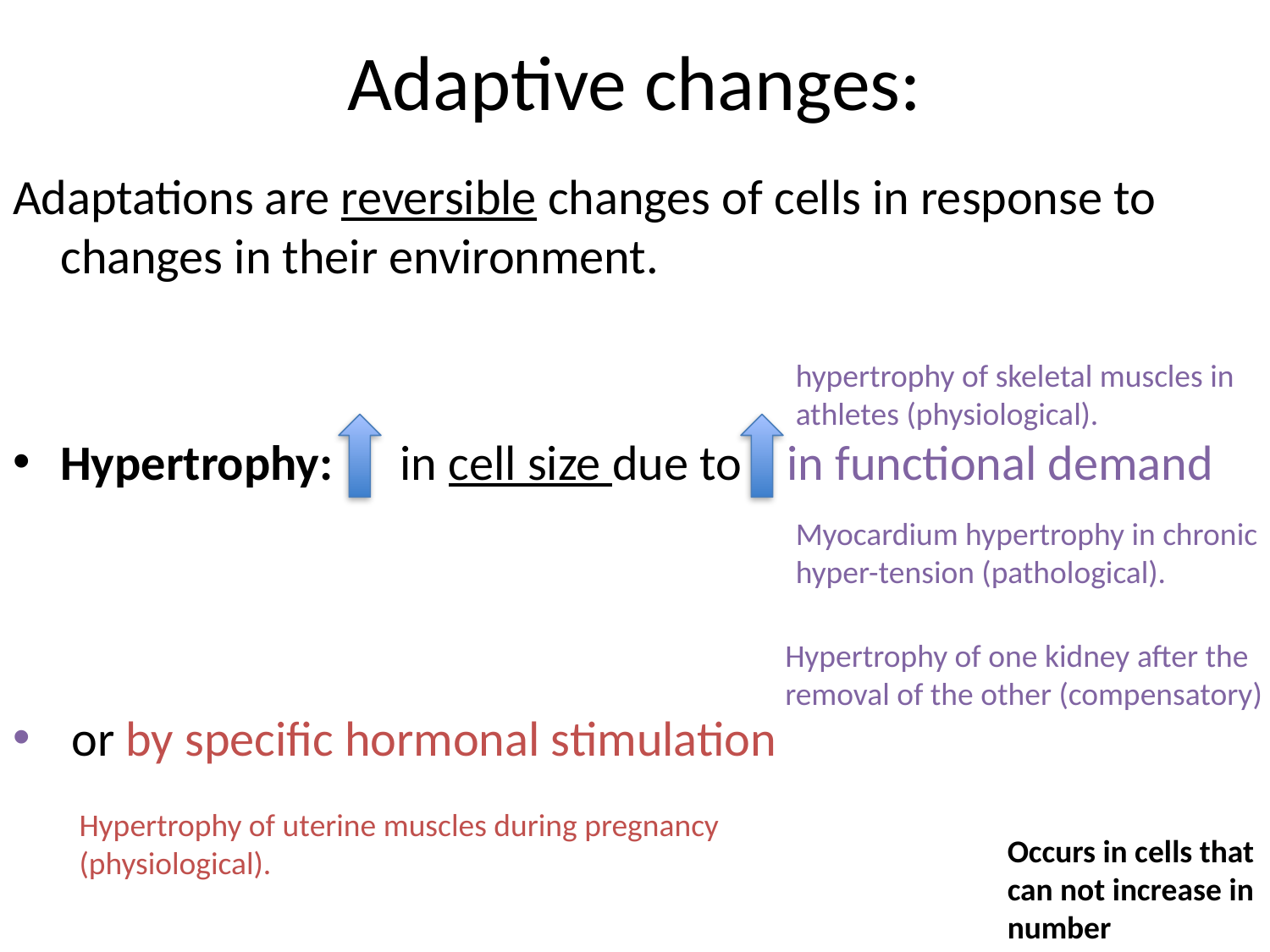

# Adaptive changes:
Adaptations are reversible changes of cells in response to changes in their environment.

Hypertrophy:      in cell size due to    in functional demand

 or by specific hormonal stimulation

hypertrophy of skeletal muscles in athletes (physiological).

Myocardium hypertrophy in chronic hyper-tension (pathological).
Hypertrophy of one kidney after the removal of the other (compensatory)
Hypertrophy of uterine muscles during pregnancy
(physiological).
Occurs in cells that can not increase in number